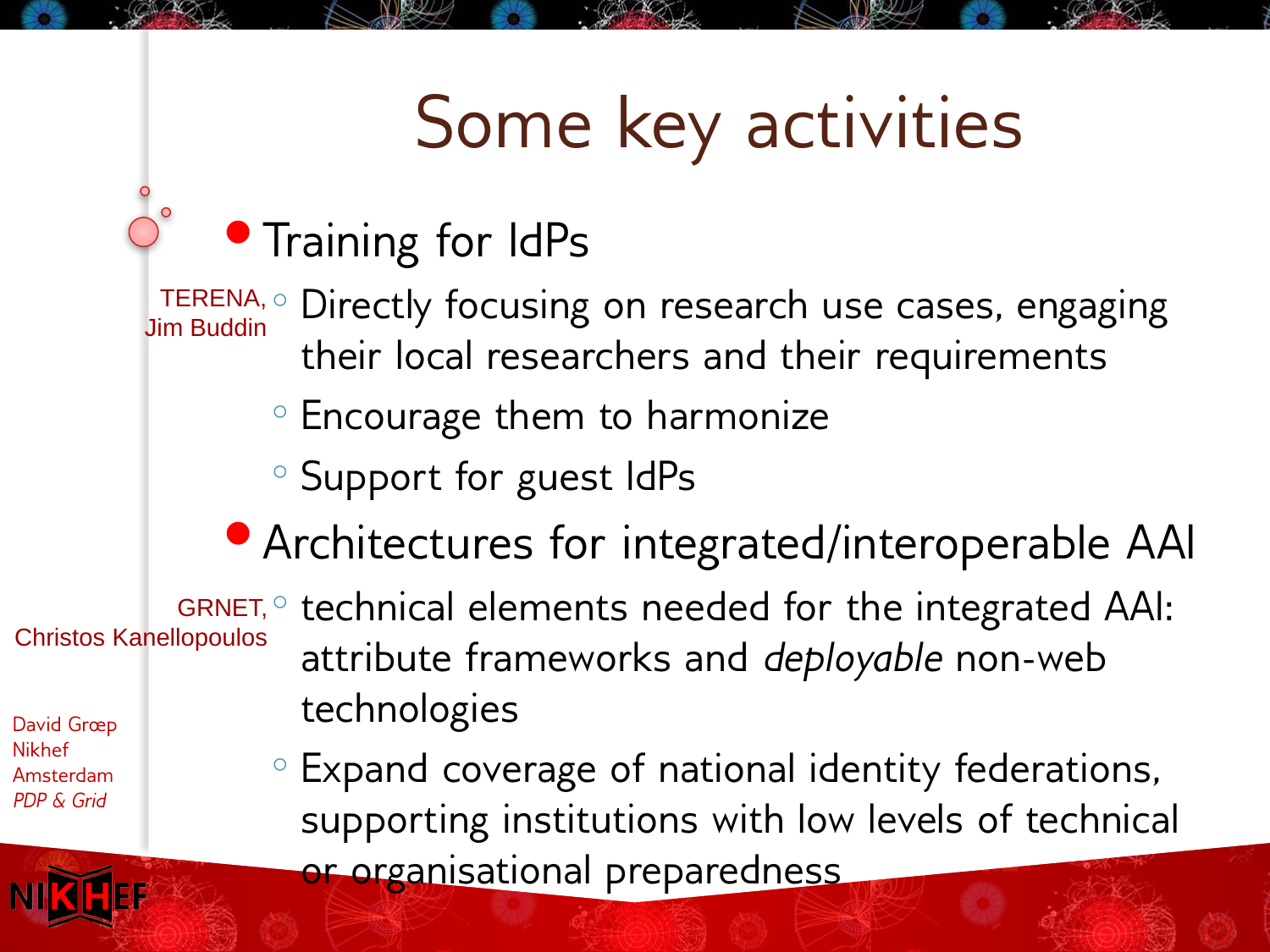

# Some key activities
Training for IdPs
Directly focusing on research use cases, engaging their local researchers and their requirements
Encourage them to harmonize
Support for guest IdPs
Architectures for integrated/interoperable AAI
technical elements needed for the integrated AAI: attribute frameworks and deployable non-web technologies
Expand coverage of national identity federations, supporting institutions with low levels of technical or organisational preparedness
TERENA,
Jim Buddin
GRNET,
Christos Kanellopoulos